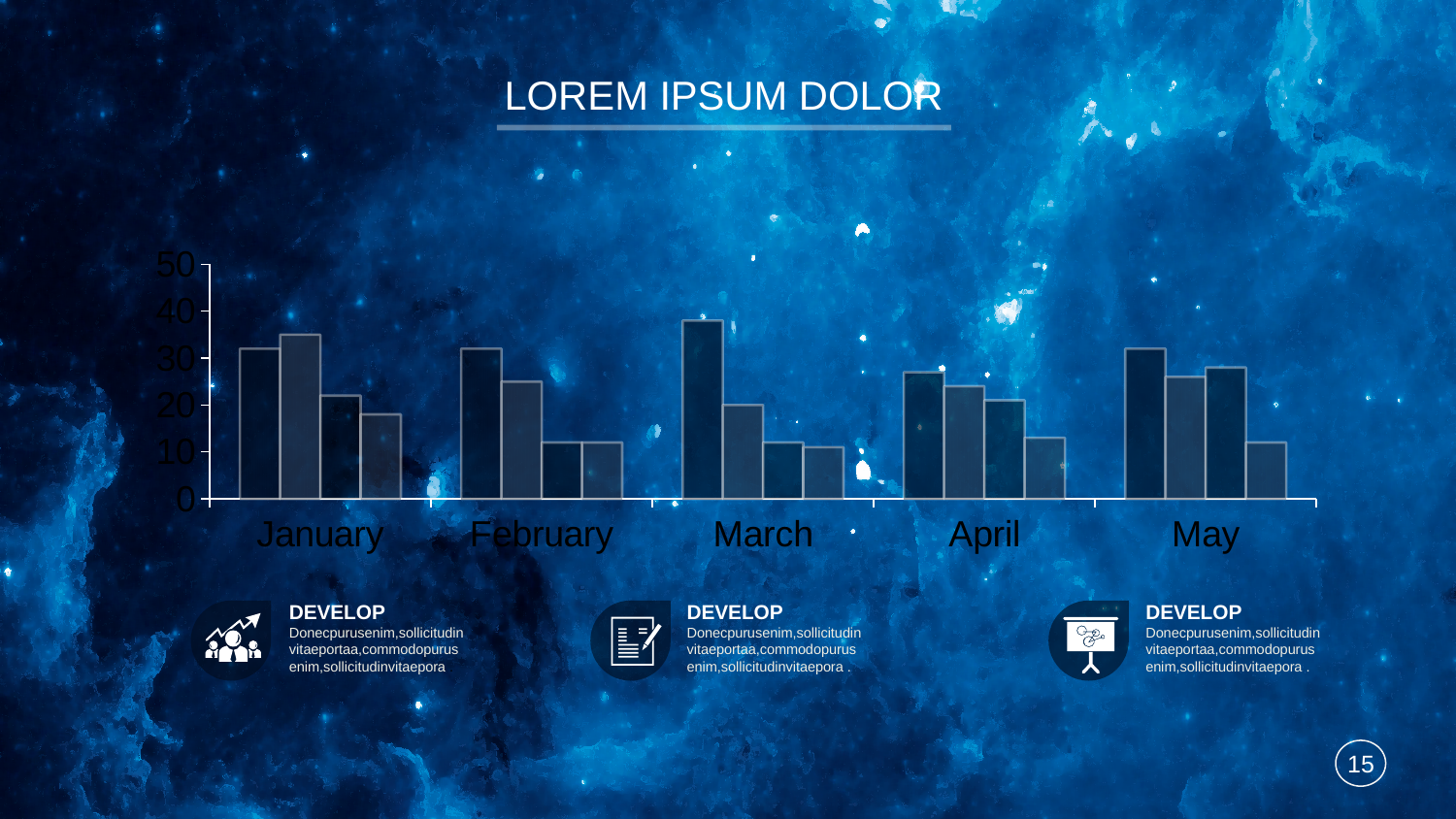

LOREM IPSUM DOLOR

### Chart

| Category | Series 1 | Series 3 | Series 2 | Series 4 |
|---|---|---|---|---|
| January | 32.0 | 35.0 | 22.0 | 18.0 |
| February | 32.0 | 25.0 | 12.0 | 12.0 |
| March | 38.0 | 20.0 | 12.0 | 11.0 |
| April | 27.0 | 24.0 | 21.0 | 13.0 |
| May | 32.0 | 26.0 | 28.0 | 12.0 |
DEVELOP
Donecpurusenim,sollicitudinvitaeportaa,commodopurusenim,sollicitudinvitaepora .
DEVELOP
Donecpurusenim,sollicitudinvitaeportaa,commodopurusenim,sollicitudinvitaepora .
DEVELOP
Donecpurusenim,sollicitudinvitaeportaa,commodopurusenim,sollicitudinvitaepora .